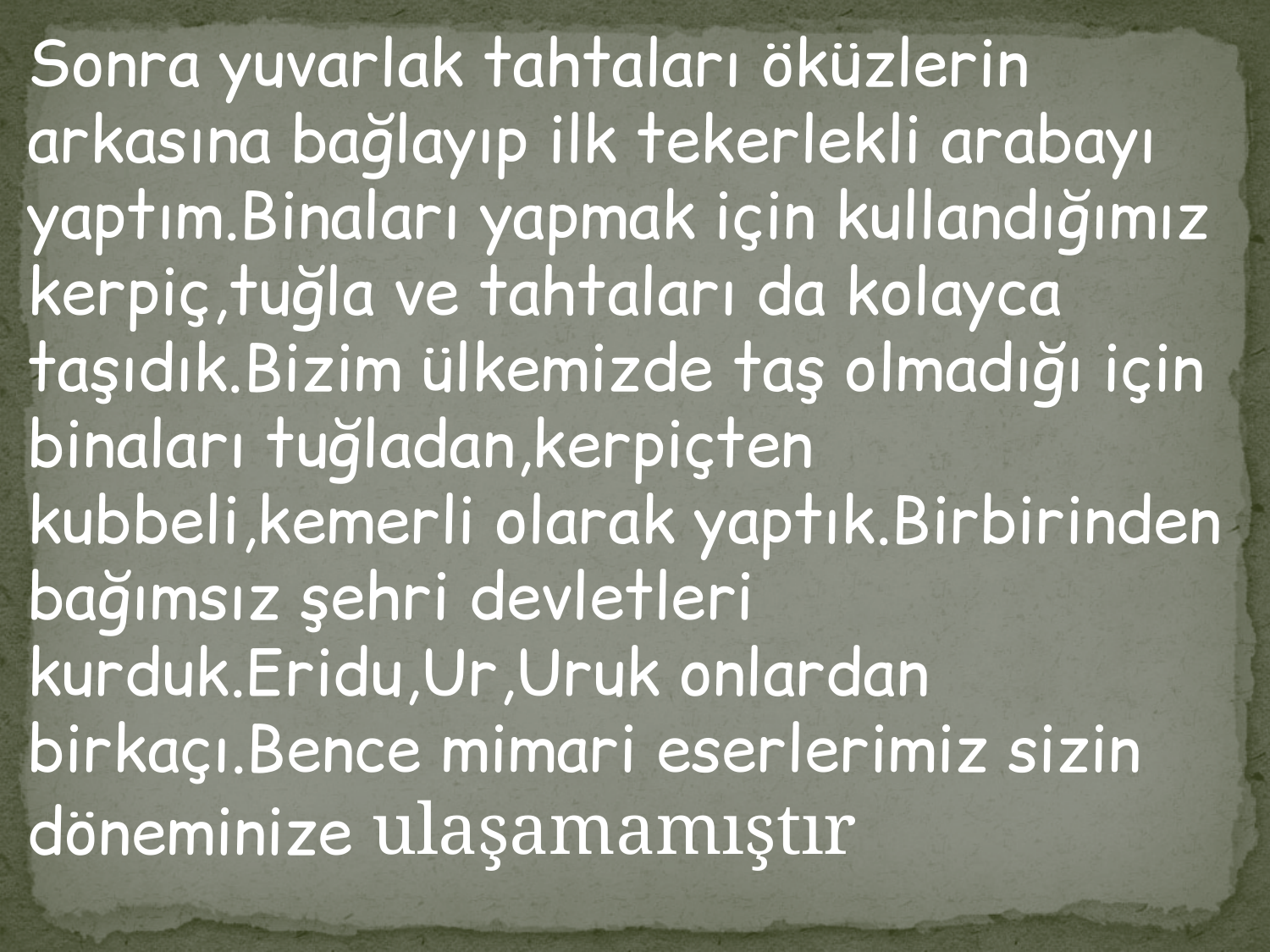

Sonra yuvarlak tahtaları öküzlerin arkasına bağlayıp ilk tekerlekli arabayı yaptım.Binaları yapmak için kullandığımız kerpiç,tuğla ve tahtaları da kolayca taşıdık.Bizim ülkemizde taş olmadığı için binaları tuğladan,kerpiçten kubbeli,kemerli olarak yaptık.Birbirinden bağımsız şehri devletleri kurduk.Eridu,Ur,Uruk onlardan birkaçı.Bence mimari eserlerimiz sizin döneminize ulaşamamıştır